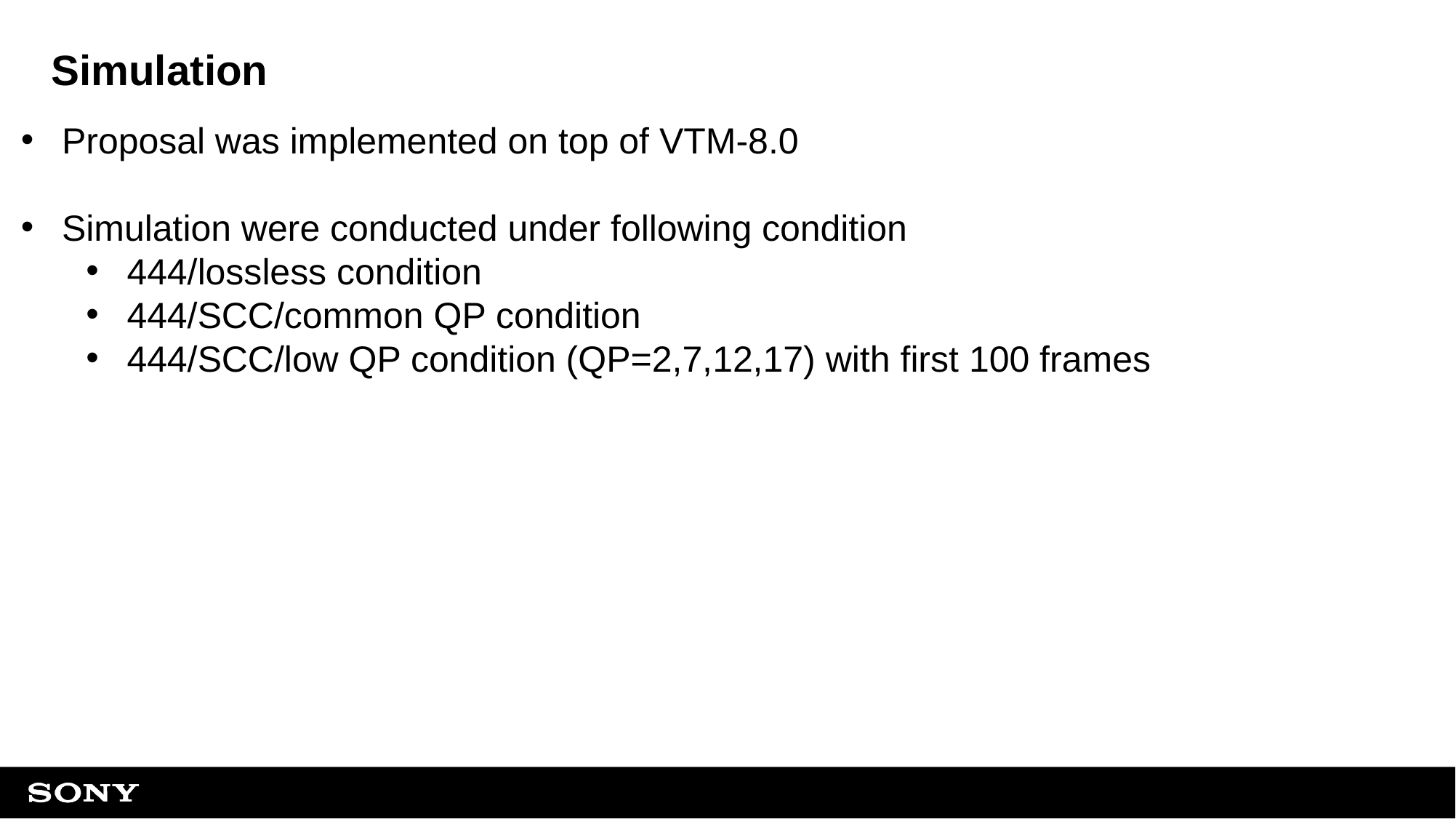

# Simulation
Proposal was implemented on top of VTM-8.0

Simulation were conducted under following condition
444/lossless condition
444/SCC/common QP condition
444/SCC/low QP condition (QP=2,7,12,17) with first 100 frames